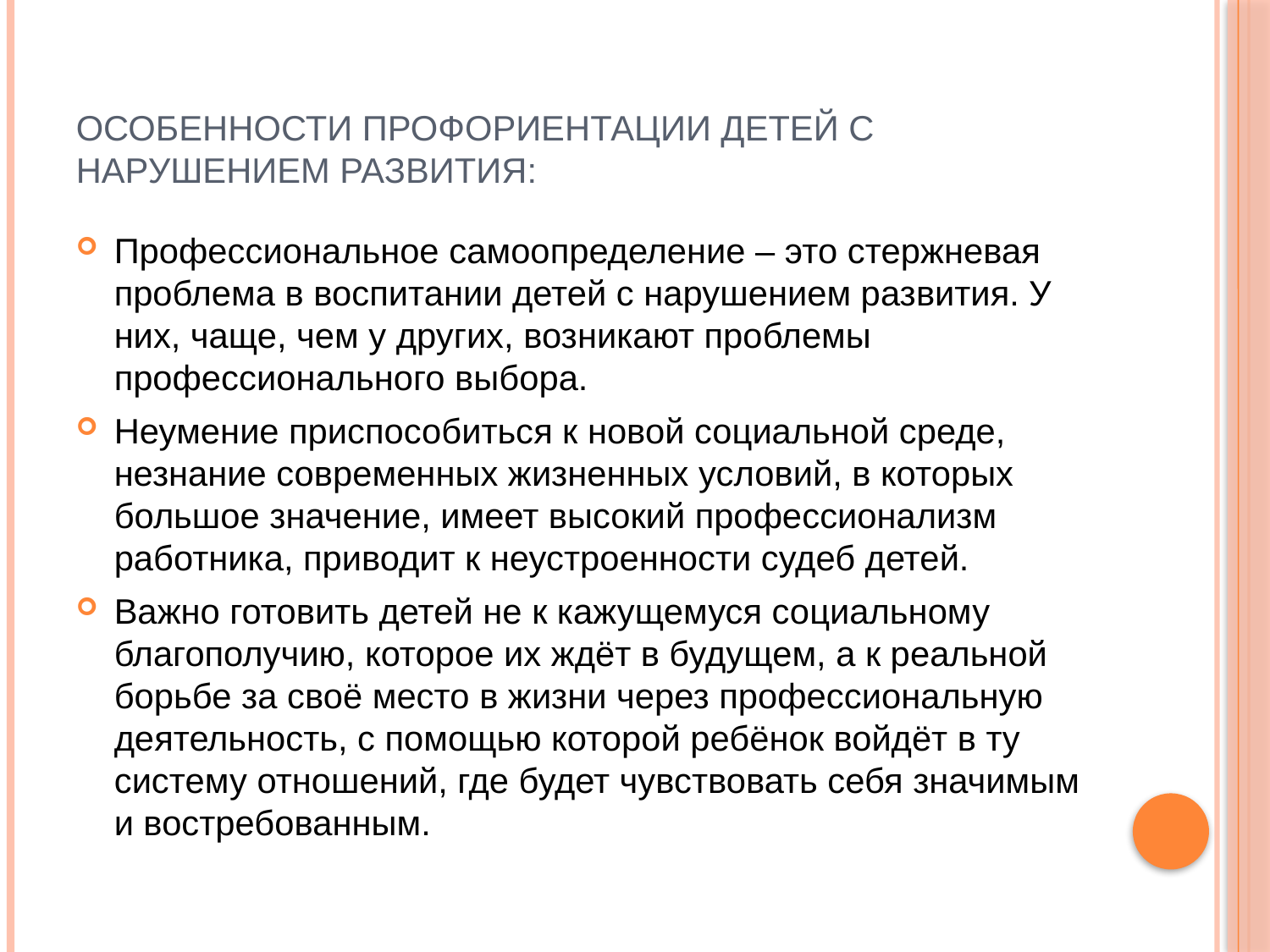

# Особенности профориентации детей с нарушением развития:
Профессиональное самоопределение – это стержневая проблема в воспитании детей с нарушением развития. У них, чаще, чем у других, возникают проблемы профессионального выбора.
Неумение приспособиться к новой социальной среде, незнание современных жизненных условий, в которых большое значение, имеет высокий профессионализм работника, приводит к неустроенности судеб детей.
Важно готовить детей не к кажущемуся социальному благополучию, которое их ждёт в будущем, а к реальной борьбе за своё место в жизни через профессиональную деятельность, с помощью которой ребёнок войдёт в ту систему отношений, где будет чувствовать себя значимым и востребованным.